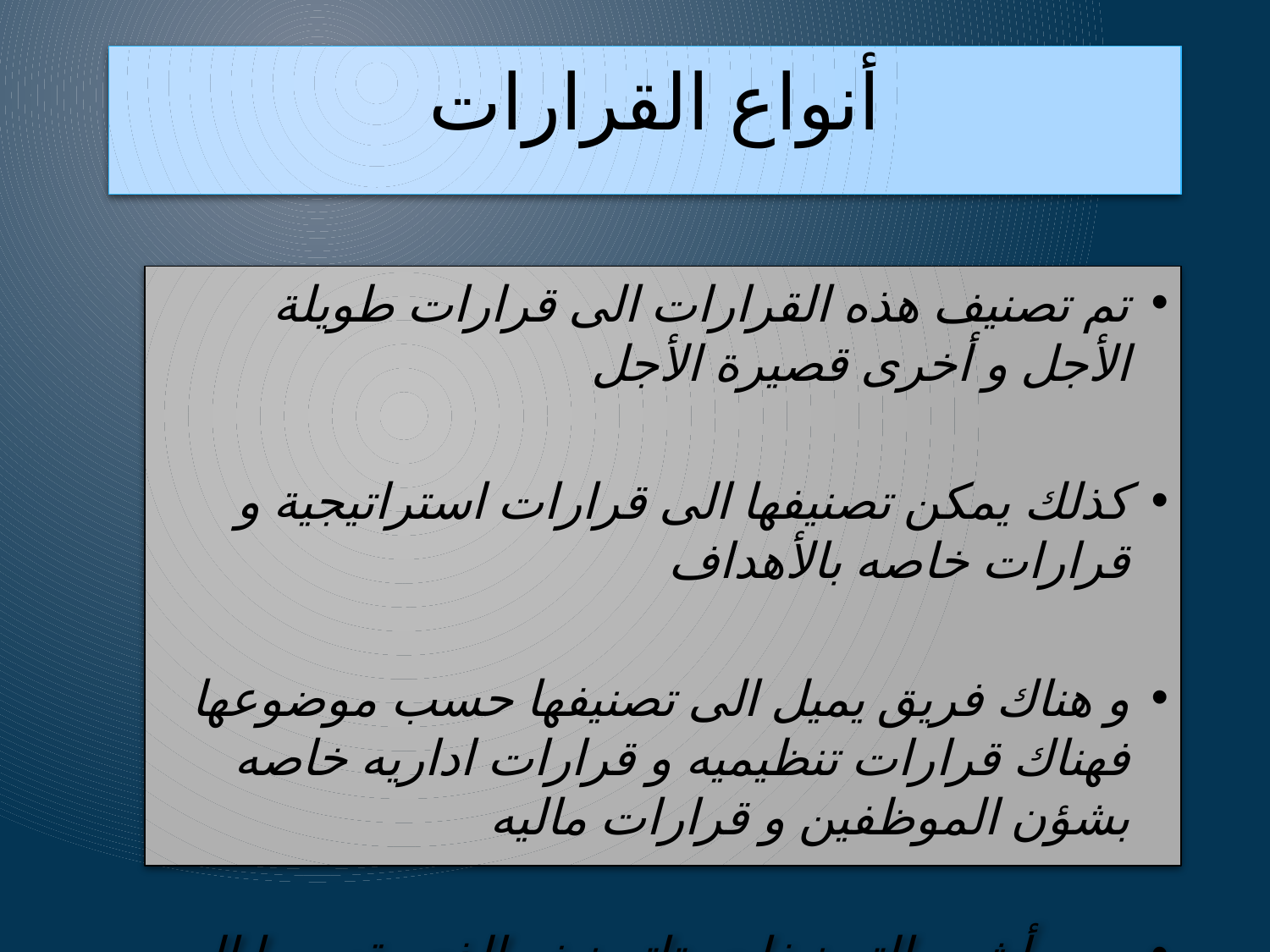

# أنواع القرارات
تم تصنيف هذه القرارات الى قرارات طويلة الأجل و أخرى قصيرة الأجل

كذلك يمكن تصنيفها الى قرارات استراتيجية و قرارات خاصه بالأهداف

و هناك فريق يميل الى تصنيفها حسب موضوعها فهناك قرارات تنظيميه و قرارات اداريه خاصه بشؤن الموظفين و قرارات ماليه

ومن أشهر التصنيفات  تاتصنيف الذي يقسمها الى ( القرارات المبرومجة –القرارات الغير مبرومجة )